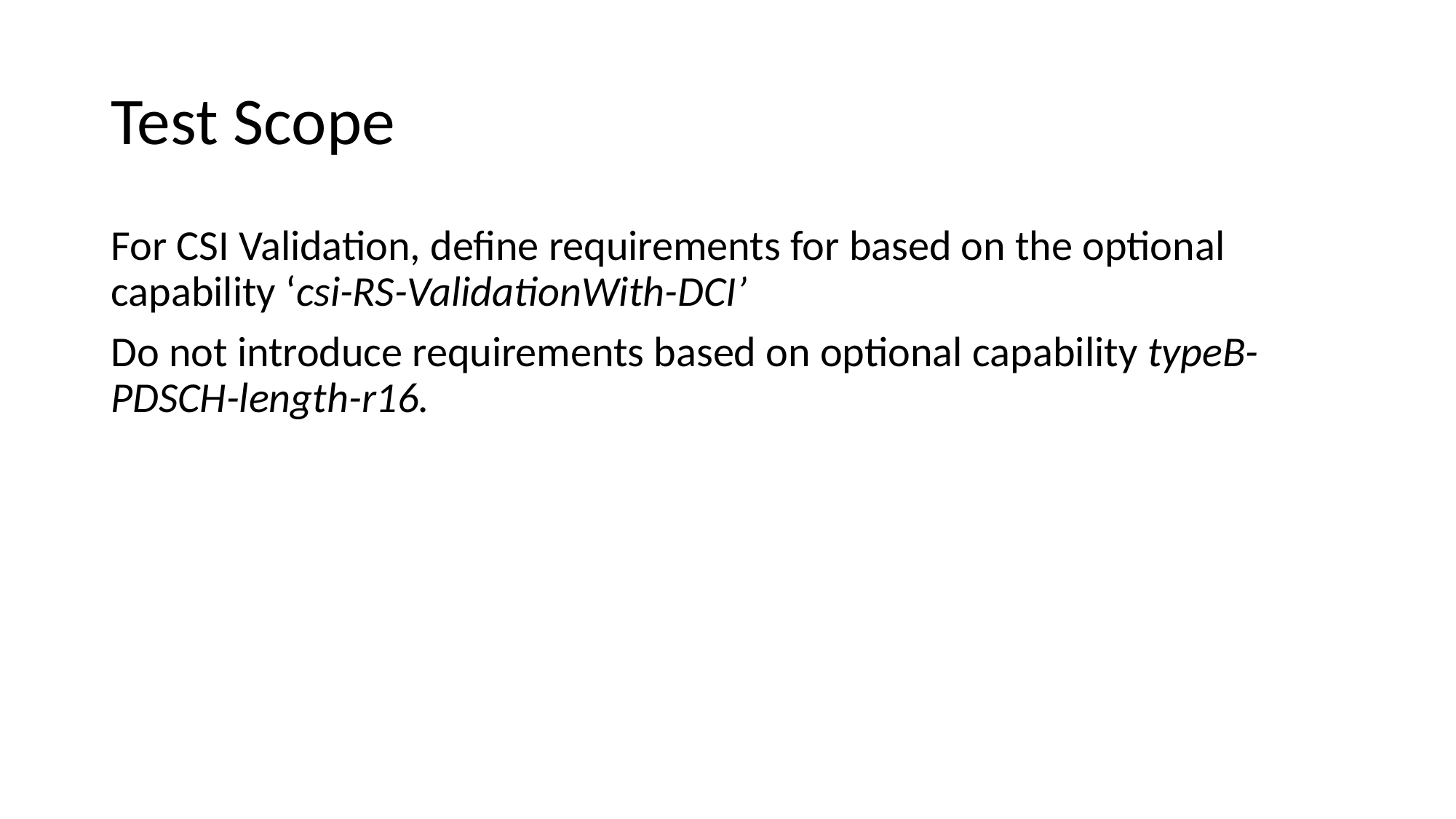

# Test Scope
For CSI Validation, define requirements for based on the optional capability ‘csi-RS-ValidationWith-DCI’
Do not introduce requirements based on optional capability typeB-PDSCH-length-r16.